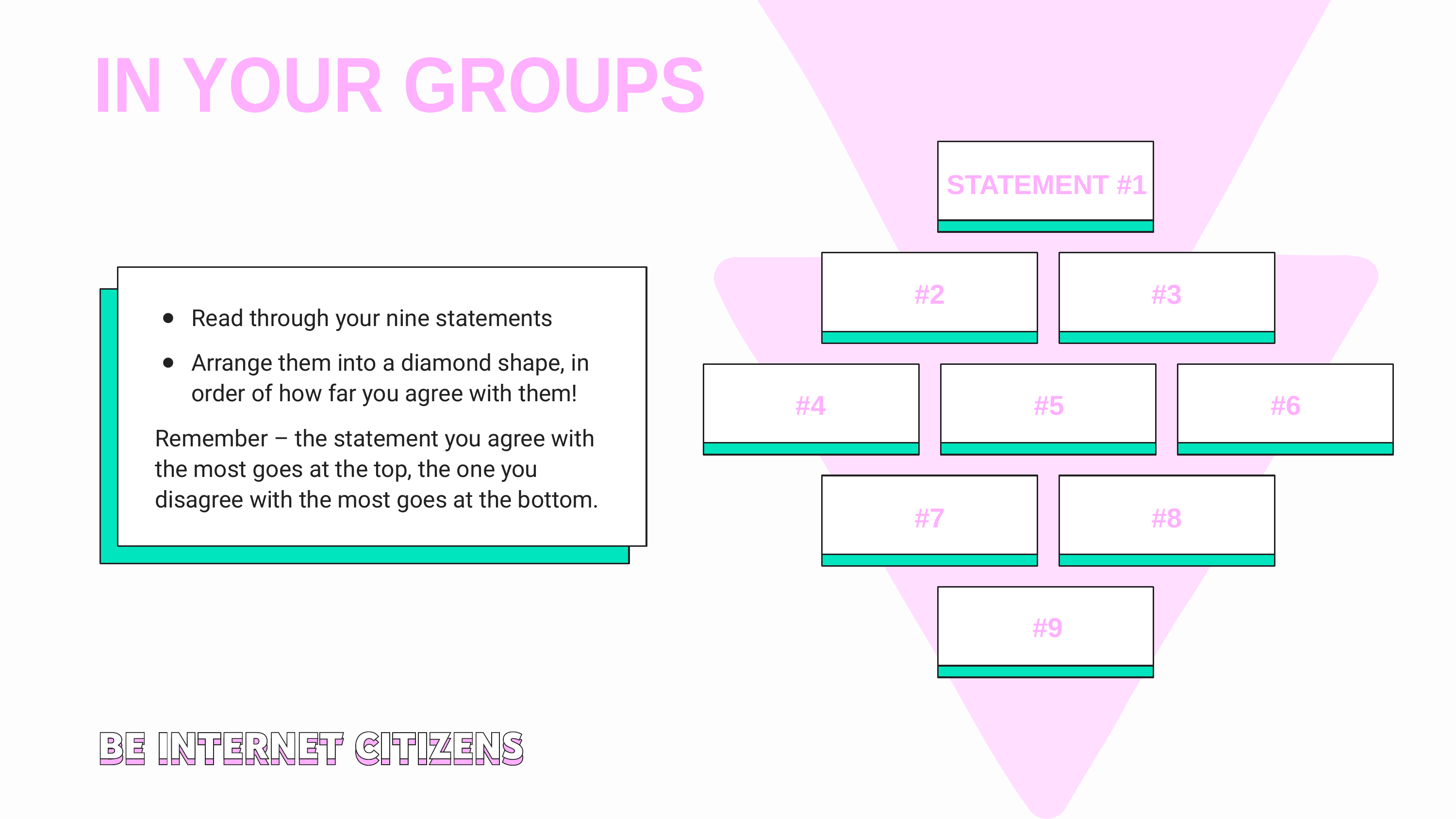

IN YOUR GROUPS

STATEMENT #1

#2
#3

Read through your nine statements
Arrange them into a diamond shape, in order of how far you agree with them!
Remember – the statement you agree with the most goes at the top, the one you disagree with the most goes at the bottom.

#4
#5
#6

#7
#8

#9